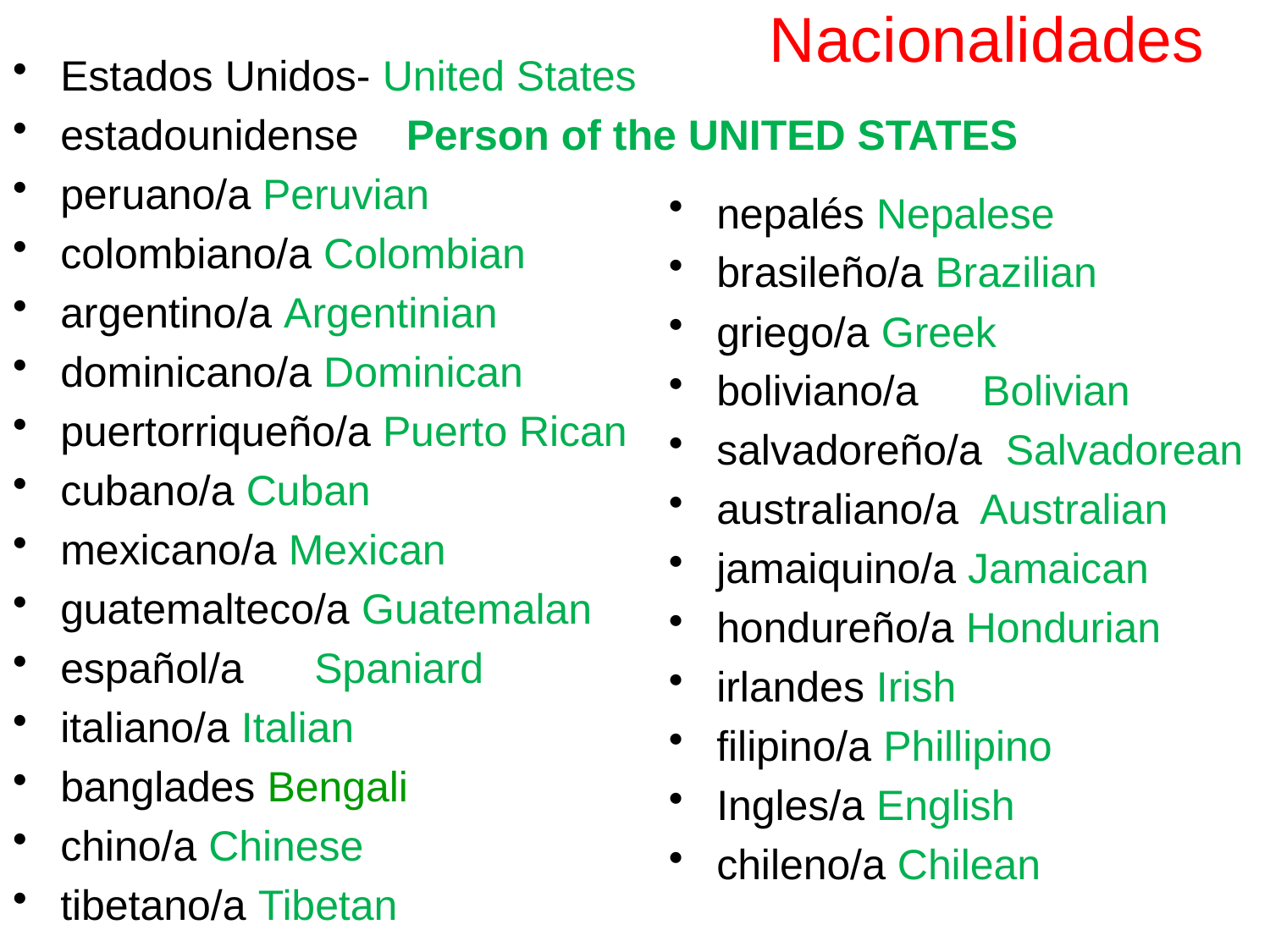

# Nacionalidades
Estados Unidos- United States
estadounidense    Person of the UNITED STATES
peruano/a Peruvian
colombiano/a Colombian
argentino/a Argentinian
dominicano/a Dominican
puertorriqueño/a Puerto Rican
cubano/a Cuban
mexicano/a Mexican
guatemalteco/a Guatemalan
español/a	Spaniard
italiano/a Italian
banglades Bengali
chino/a Chinese
tibetano/a Tibetan
nepalés Nepalese
brasileño/a Brazilian
griego/a Greek
boliviano/a	 Bolivian
salvadoreño/a  Salvadorean
australiano/a  Australian
jamaiquino/a Jamaican
hondureño/a Hondurian
irlandes Irish
filipino/a Phillipino
Ingles/a English
chileno/a Chilean